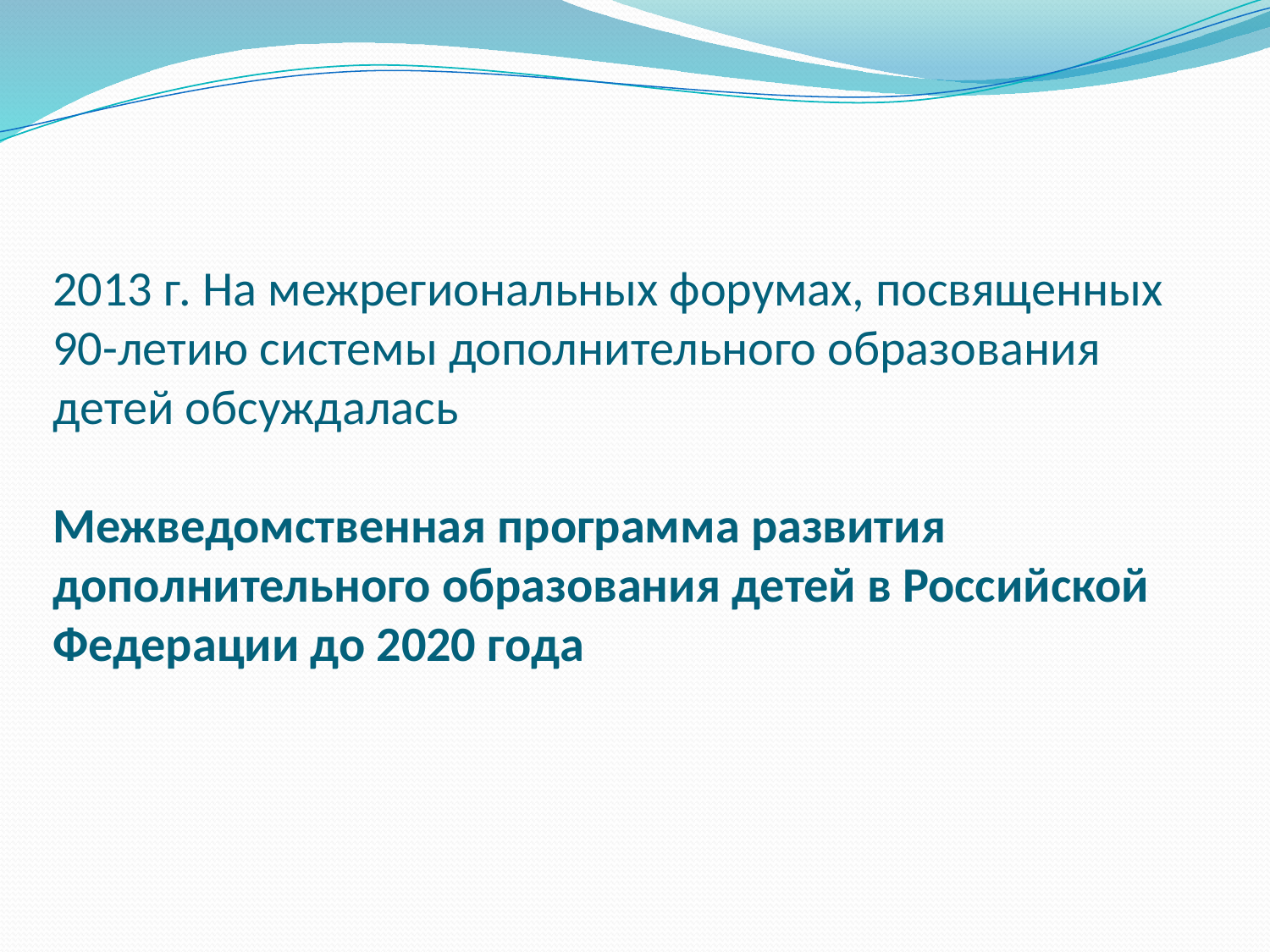

# 2013 г. На межрегиональных форумах, посвященных 90-летию системы дополнительного образования детей обсуждалась Межведомственная программа развития дополнительного образования детей в Российской Федерации до 2020 года